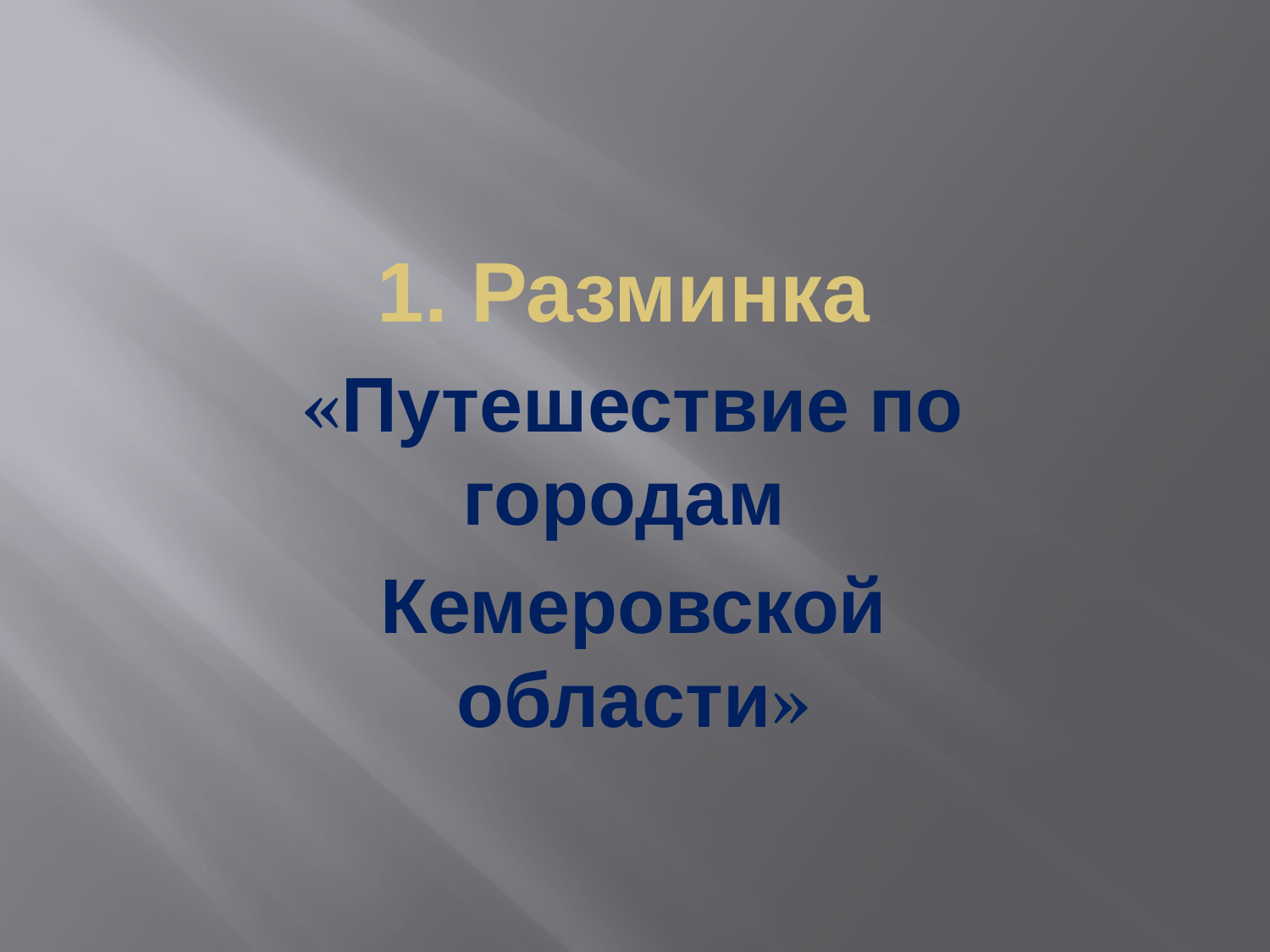

# 1. Разминка
«Путешествие по городам
Кемеровской области»